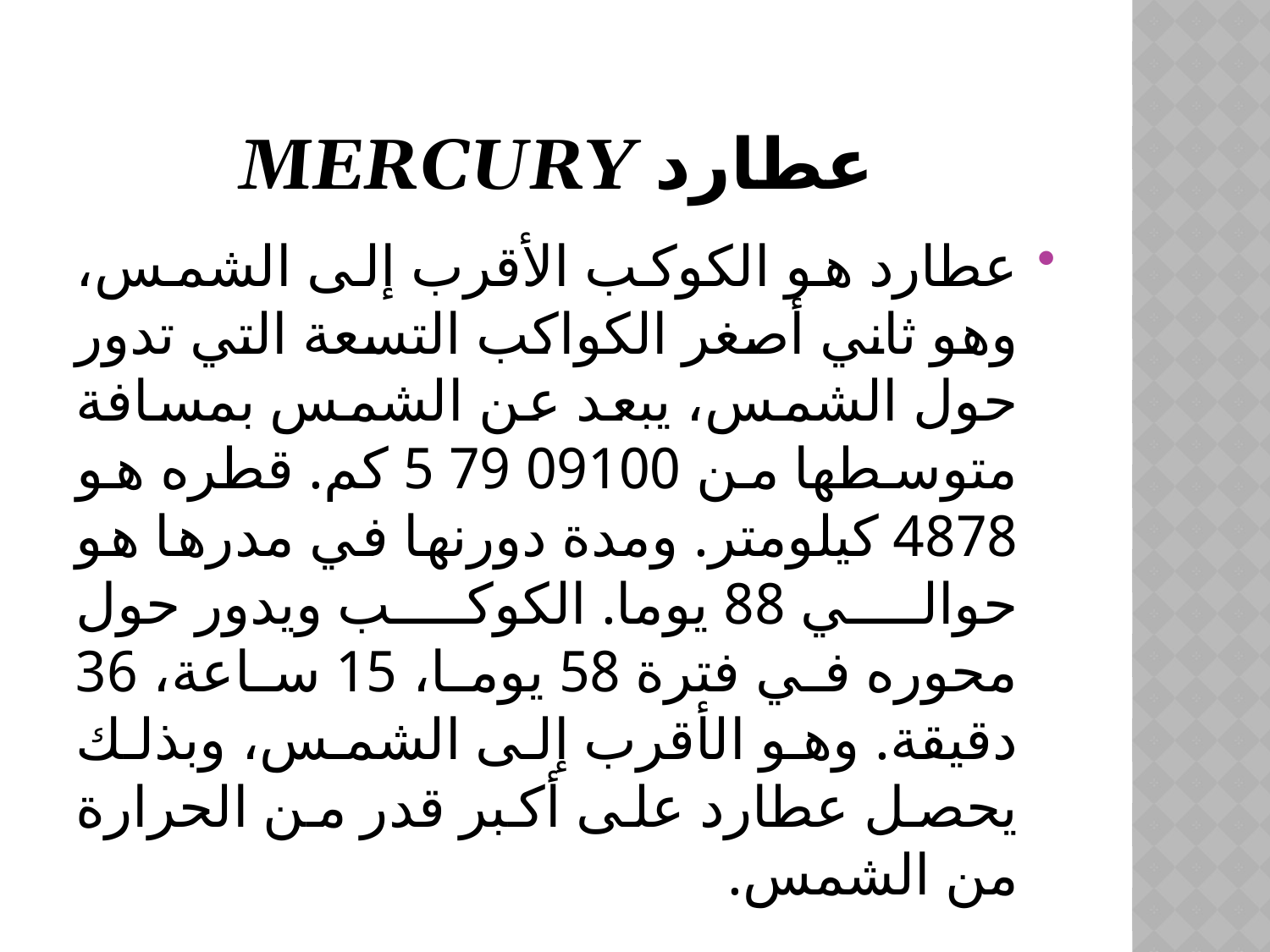

# Mercury عطارد
عطارد هو الكوكب الأقرب إلى الشمس، وهو ثاني أصغر الكواكب التسعة التي تدور حول الشمس، يبعد عن الشمس بمسافة متوسطها ​​من 09100 79 5 كم. قطره هو 4878 كيلومتر. ومدة دورنها في مدرها هو حوالي 88 يوما. الكوكب ويدور حول محوره في فترة 58 يوما، 15 ساعة، 36 دقيقة. وهو الأقرب إلى الشمس، وبذلك يحصل عطارد على أكبر قدر من الحرارة من الشمس.